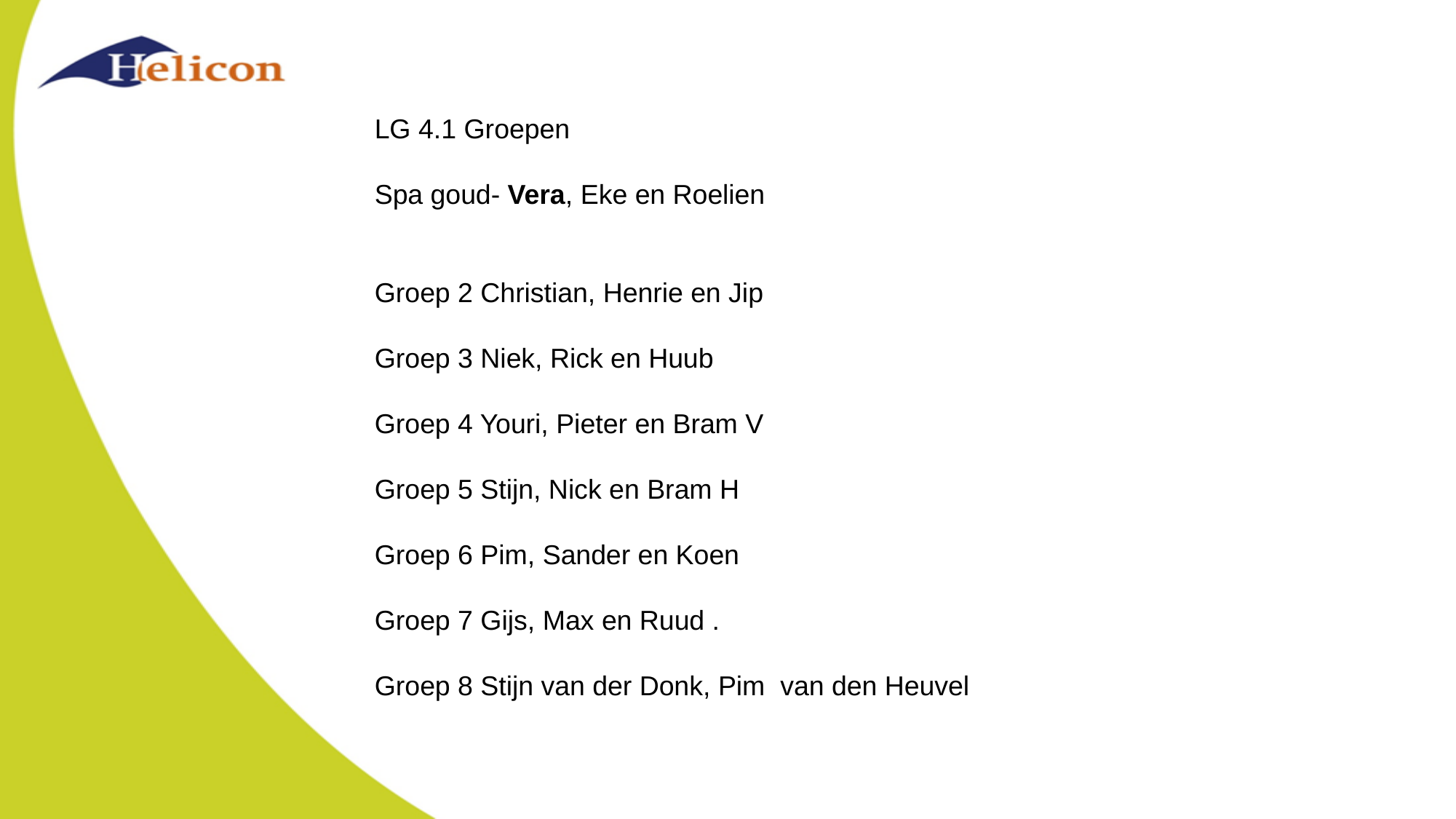

LG 4.1 Groepen

Spa goud- Vera, Eke en Roelien

Groep 2 Christian, Henrie en Jip

Groep 3 Niek, Rick en Huub

Groep 4 Youri, Pieter en Bram V

Groep 5 Stijn, Nick en Bram H

Groep 6 Pim, Sander en Koen

Groep 7 Gijs, Max en Ruud .

Groep 8 Stijn van der Donk, Pim  van den Heuvel